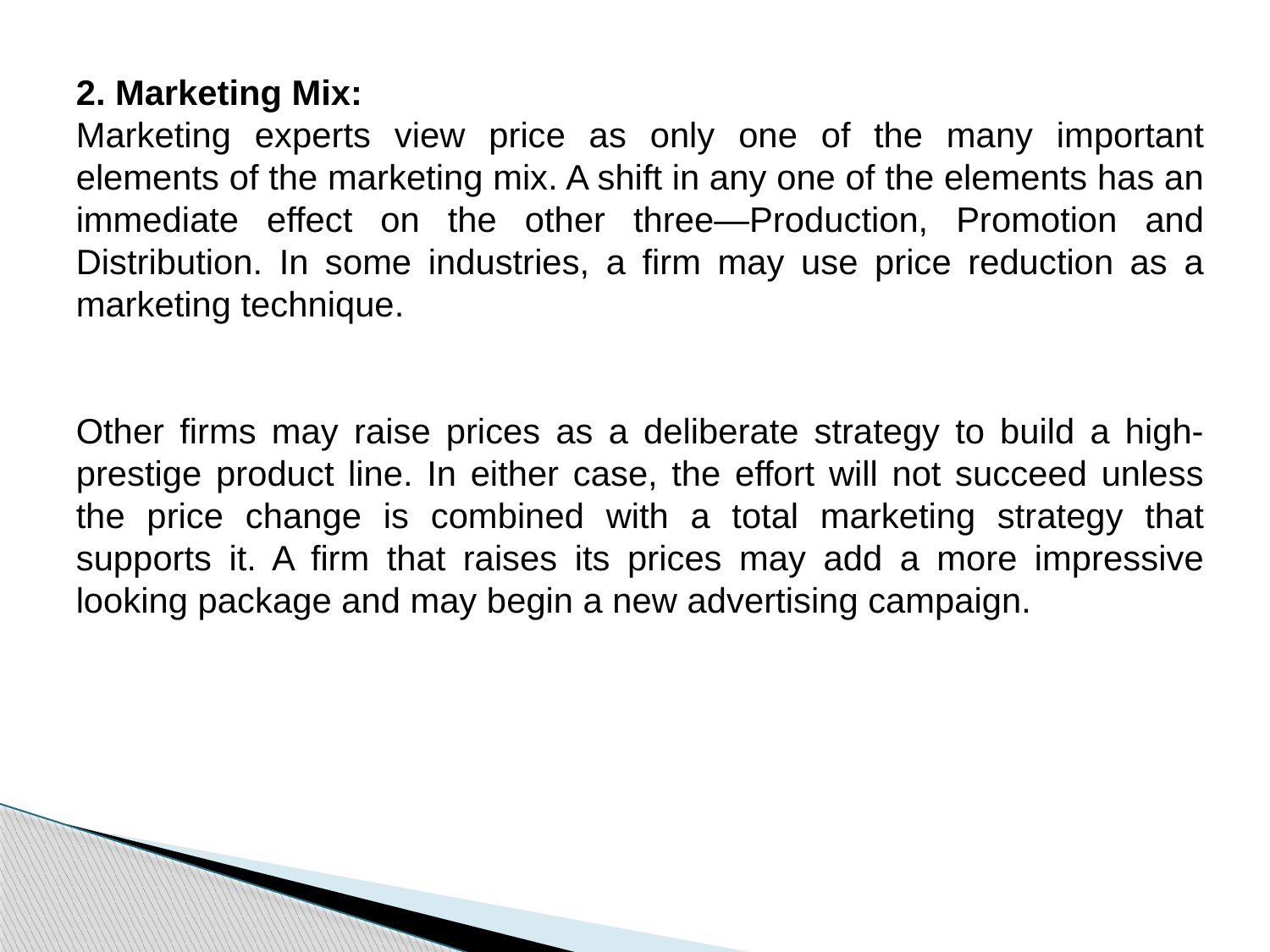

2. Marketing Mix:
Marketing experts view price as only one of the many important elements of the marketing mix. A shift in any one of the elements has an immediate effect on the other three—Production, Promotion and Distribution. In some industries, a firm may use price reduction as a marketing technique.

Other firms may raise prices as a deliberate strategy to build a high-prestige product line. In either case, the effort will not succeed unless the price change is combined with a total marketing strategy that supports it. A firm that raises its prices may add a more impressive looking package and may begin a new advertising campaign.